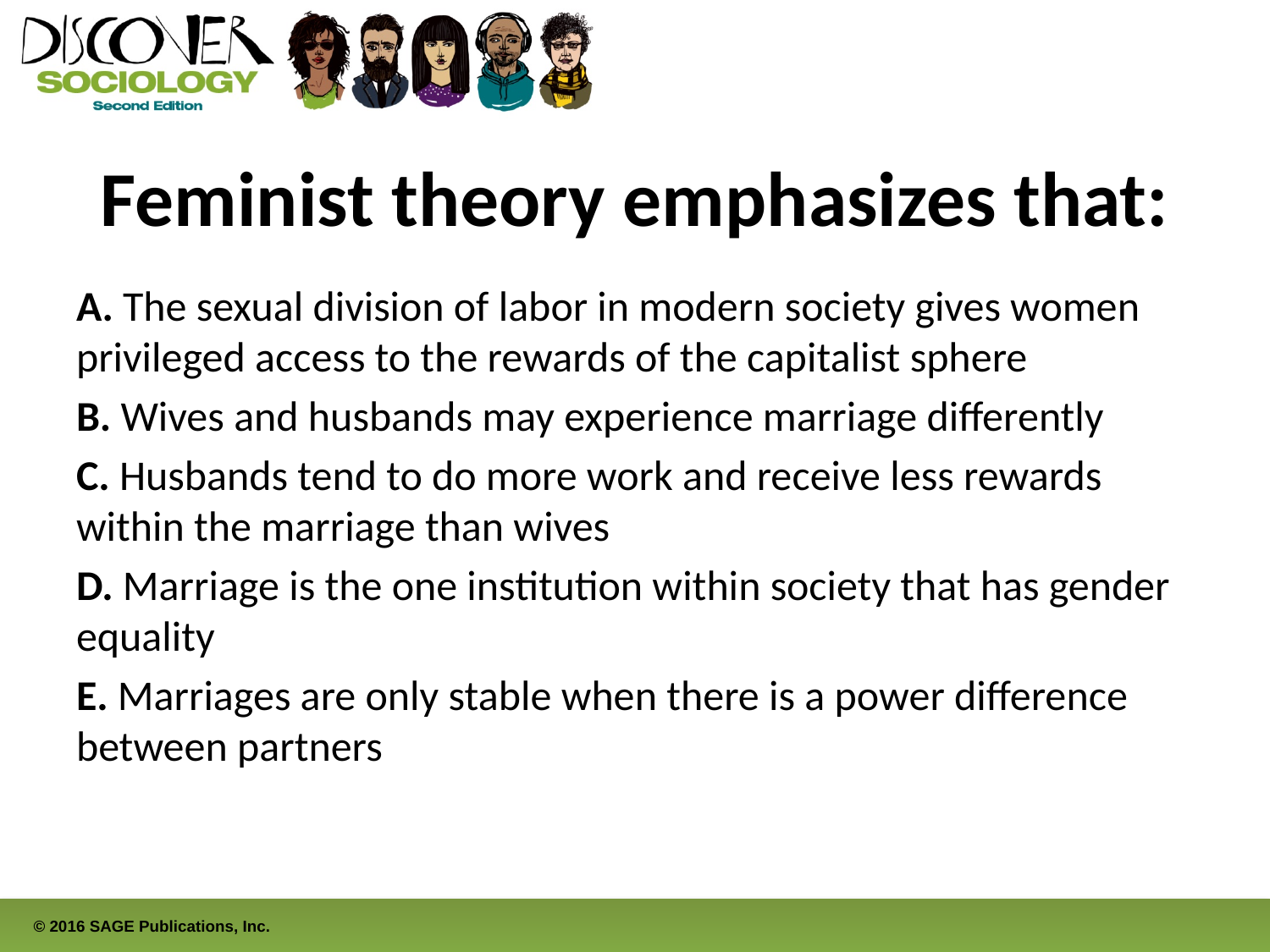

# Feminist theory emphasizes that:
A. The sexual division of labor in modern society gives women privileged access to the rewards of the capitalist sphere
B. Wives and husbands may experience marriage differently
C. Husbands tend to do more work and receive less rewards within the marriage than wives
D. Marriage is the one institution within society that has gender equality
E. Marriages are only stable when there is a power difference between partners